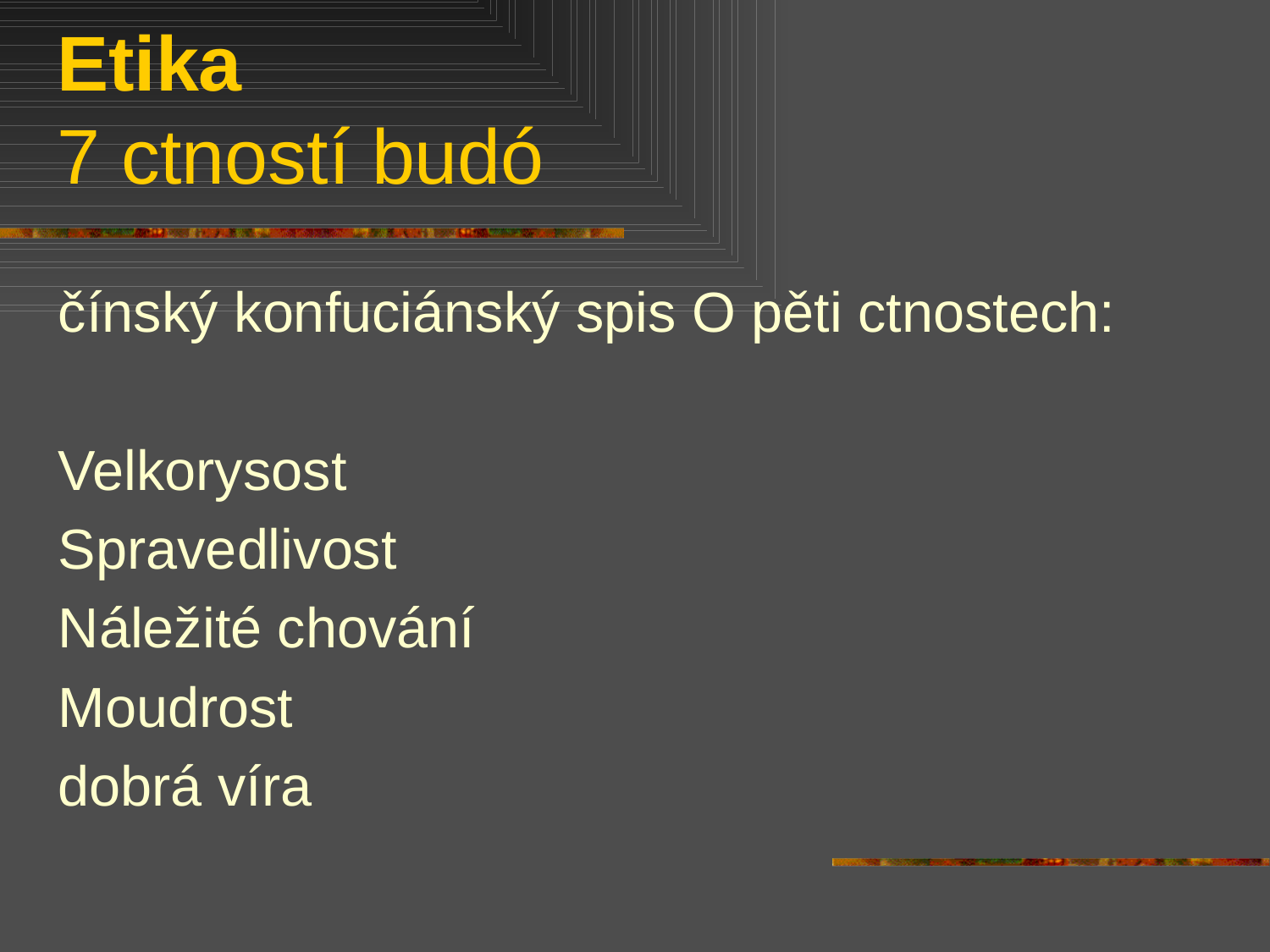

# Etika 7 ctností budó
čínský konfuciánský spis O pěti ctnostech:

Velkorysost
Spravedlivost
Náležité chování
Moudrost
dobrá víra